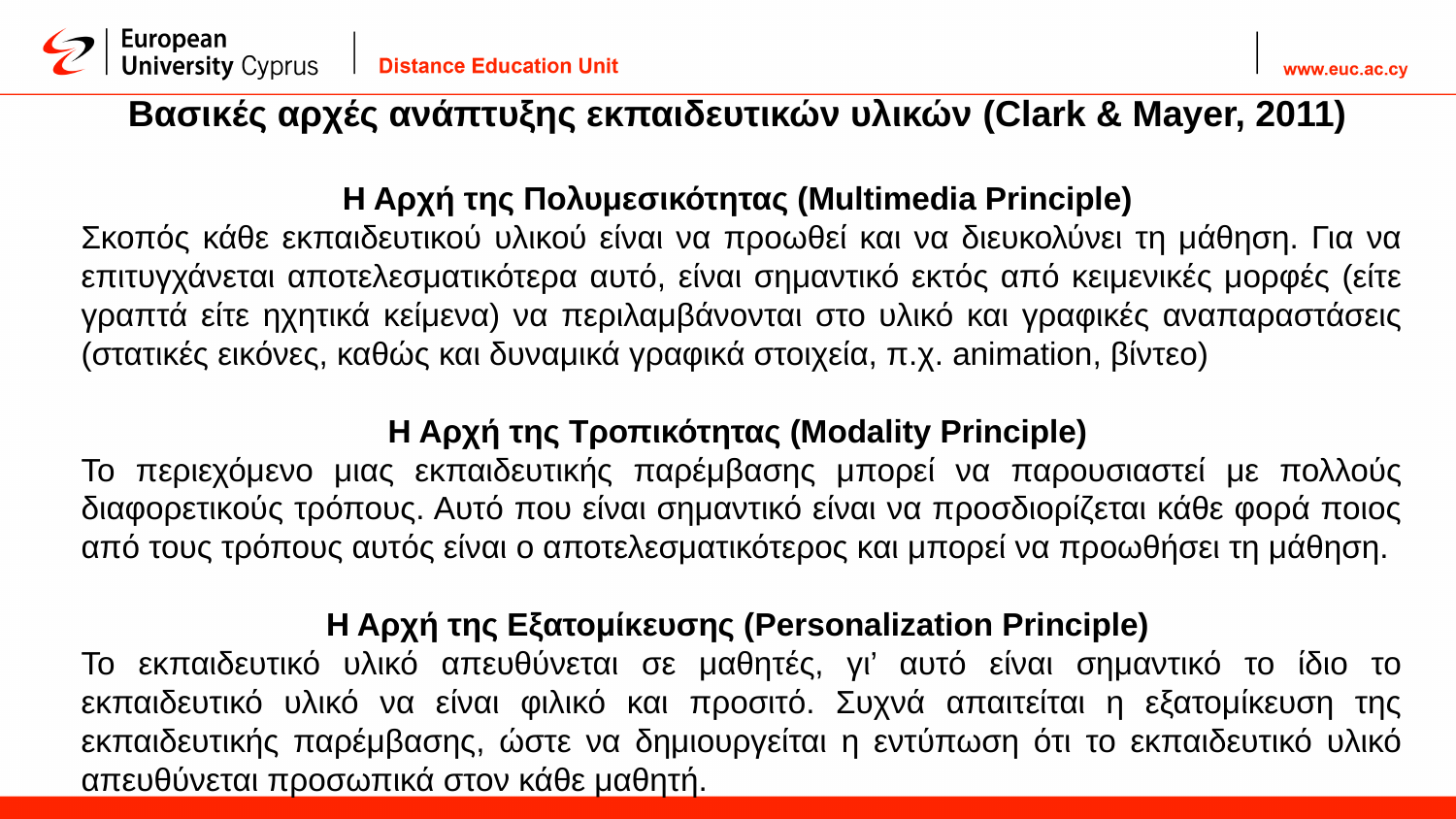

Βασικές αρχές ανάπτυξης εκπαιδευτικών υλικών (Clark & Mayer, 2011)

Η Αρχή της Πολυμεσικότητας (Multimedia Principle)
Σκοπός κάθε εκπαιδευτικού υλικού είναι να προωθεί και να διευκολύνει τη μάθηση. Για να επιτυγχάνεται αποτελεσματικότερα αυτό, είναι σημαντικό εκτός από κειμενικές μορφές (είτε γραπτά είτε ηχητικά κείμενα) να περιλαμβάνονται στο υλικό και γραφικές αναπαραστάσεις (στατικές εικόνες, καθώς και δυναμικά γραφικά στοιχεία, π.χ. animation, βίντεο)

Η Αρχή της Τροπικότητας (Modality Principle)
Το περιεχόμενο μιας εκπαιδευτικής παρέμβασης μπορεί να παρουσιαστεί με πολλούς διαφορετικούς τρόπους. Αυτό που είναι σημαντικό είναι να προσδιορίζεται κάθε φορά ποιος από τους τρόπους αυτός είναι ο αποτελεσματικότερος και μπορεί να προωθήσει τη μάθηση.

Η Αρχή της Εξατομίκευσης (Personalization Principle)
Το εκπαιδευτικό υλικό απευθύνεται σε μαθητές, γι’ αυτό είναι σημαντικό το ίδιο το εκπαιδευτικό υλικό να είναι φιλικό και προσιτό. Συχνά απαιτείται η εξατομίκευση της εκπαιδευτικής παρέμβασης, ώστε να δημιουργείται η εντύπωση ότι το εκπαιδευτικό υλικό απευθύνεται προσωπικά στον κάθε μαθητή.
.